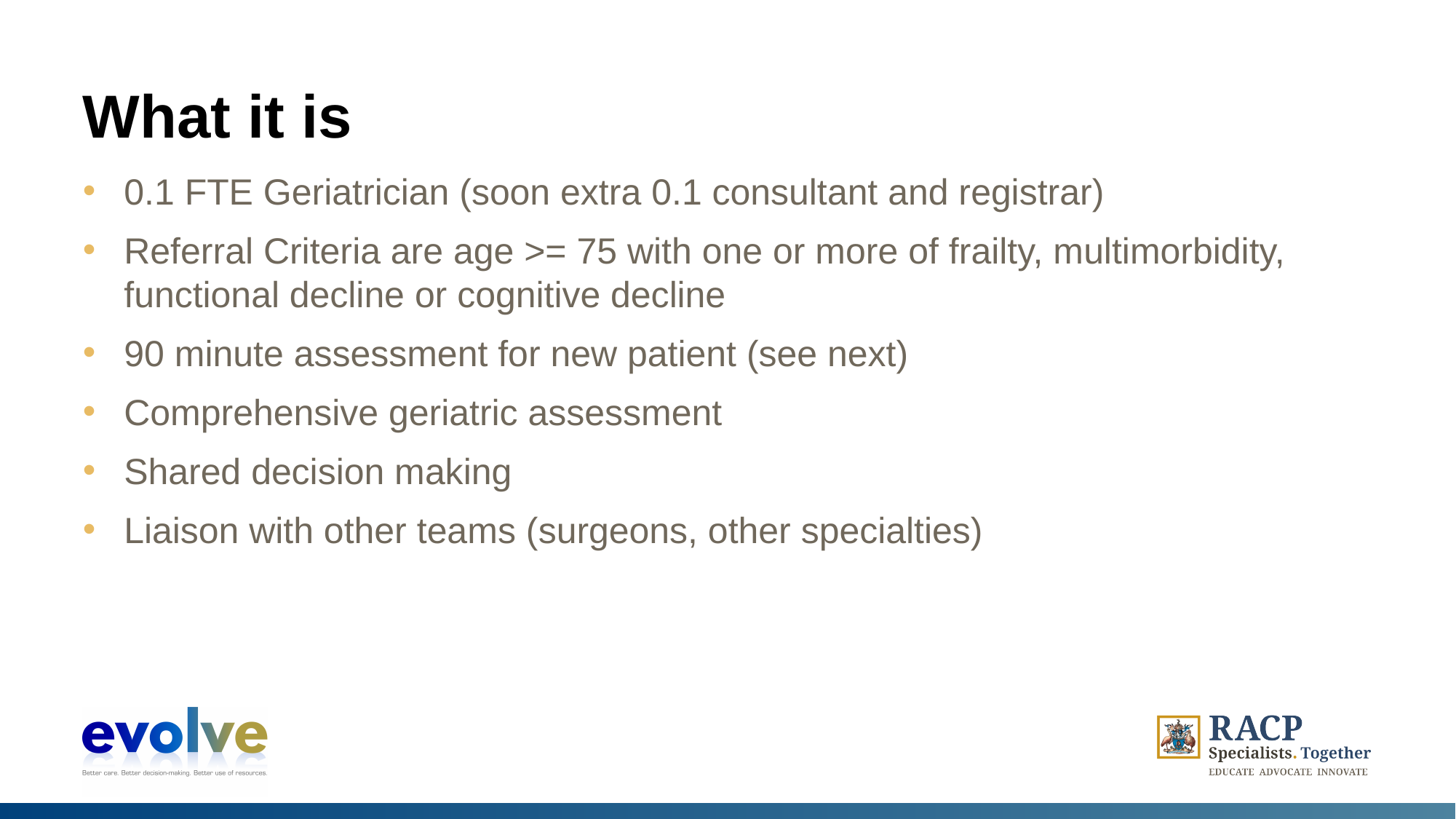

# What it is
0.1 FTE Geriatrician (soon extra 0.1 consultant and registrar)
Referral Criteria are age >= 75 with one or more of frailty, multimorbidity, functional decline or cognitive decline
90 minute assessment for new patient (see next)
Comprehensive geriatric assessment
Shared decision making
Liaison with other teams (surgeons, other specialties)